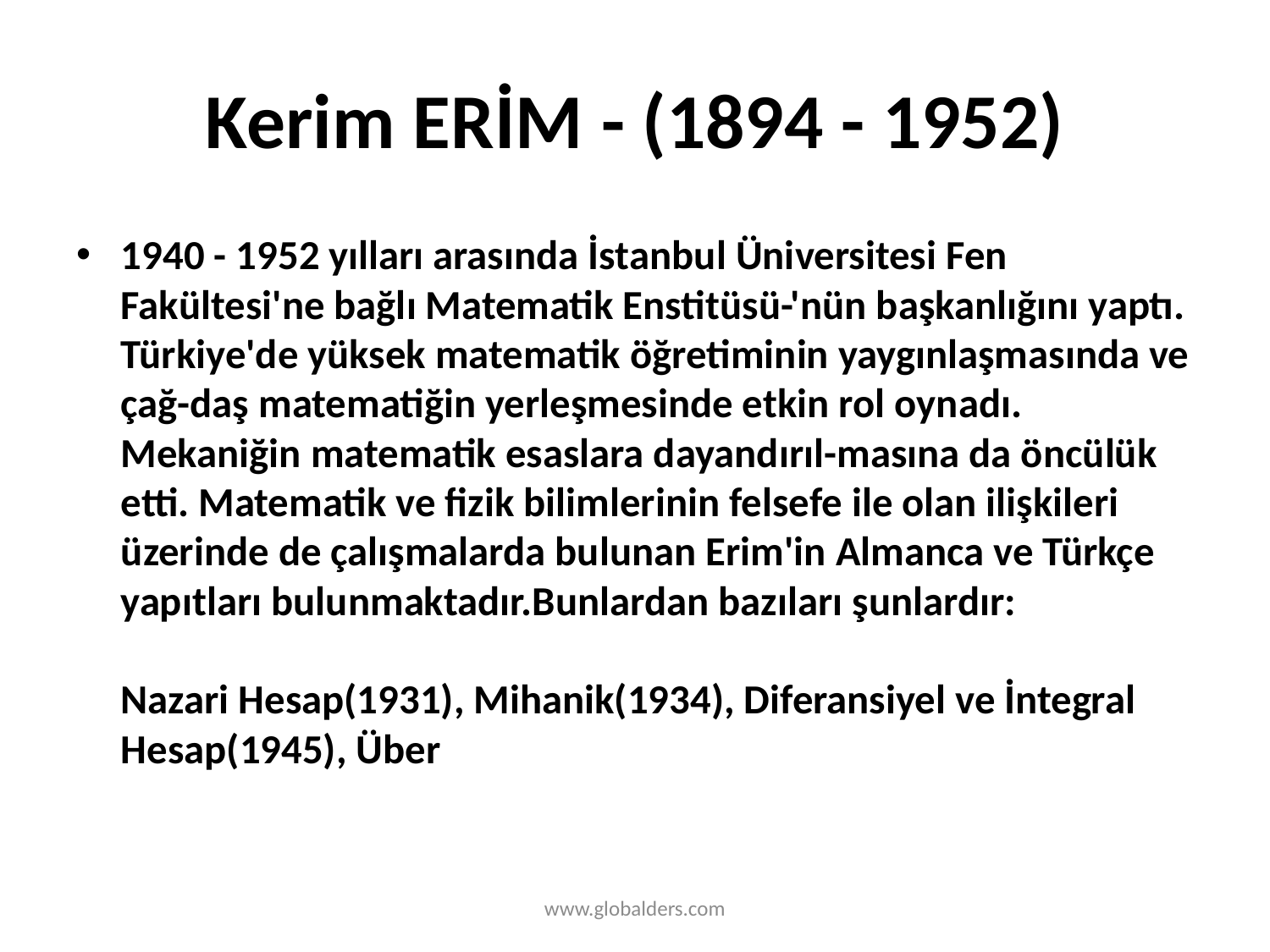

# Kerim ERİM - (1894 - 1952)
1940 - 1952 yılları arasında İstanbul Üniversitesi Fen Fakültesi'ne bağlı Matematik Enstitüsü-'nün başkanlığını yaptı. Türkiye'de yüksek matematik öğretiminin yaygınlaşmasında ve çağ-daş matematiğin yerleşmesinde etkin rol oynadı. Mekaniğin matematik esaslara dayandırıl-masına da öncülük etti. Matematik ve fizik bilimlerinin felsefe ile olan ilişkileri üzerinde de çalışmalarda bulunan Erim'in Almanca ve Türkçe yapıtları bulunmaktadır.Bunlardan bazıları şunlardır:
Nazari Hesap(1931), Mihanik(1934), Diferansiyel ve İntegral Hesap(1945), Über
www.globalders.com